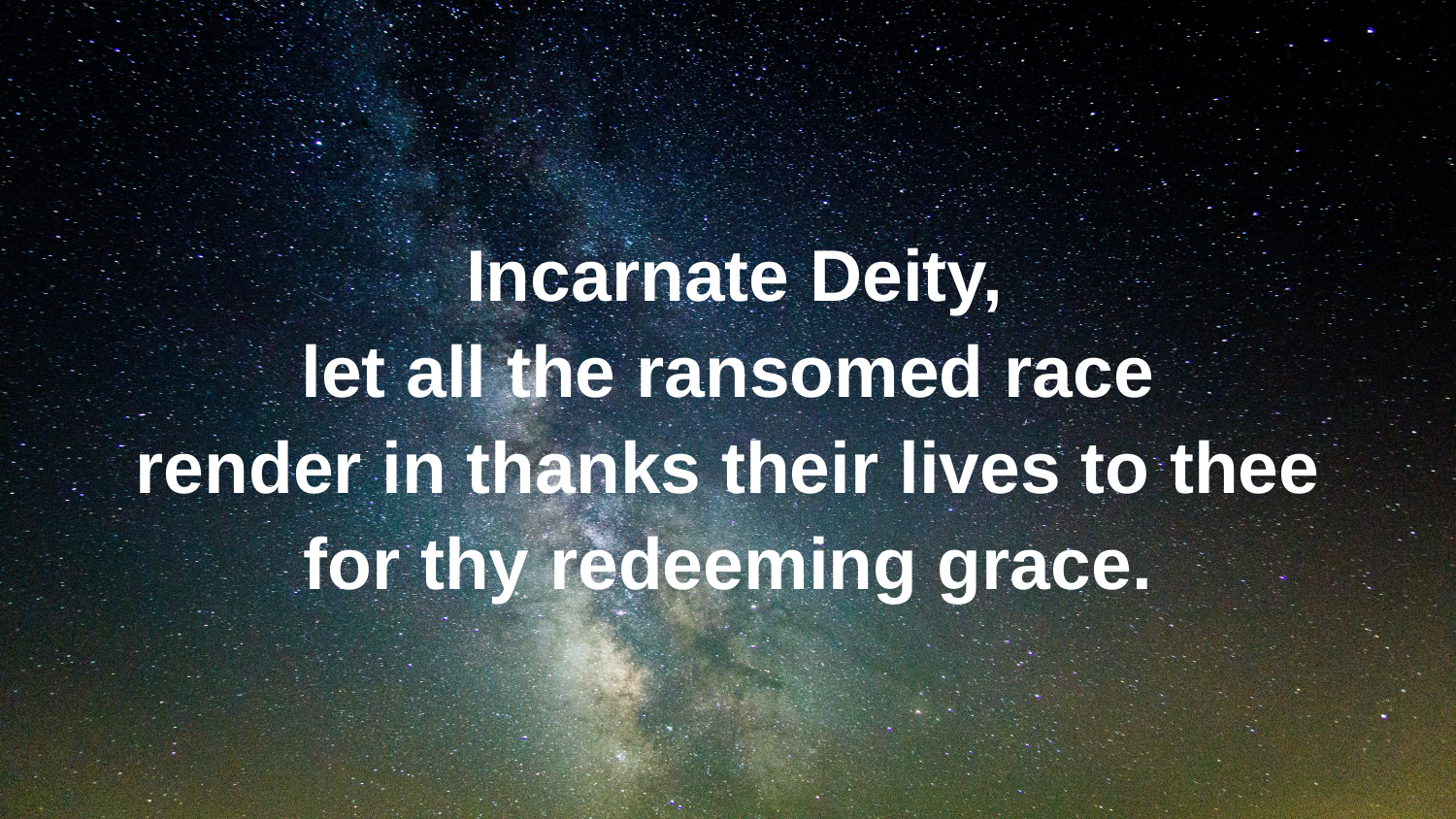

Incarnate Deity,
let all the ransomed race
render in thanks their lives to thee
for thy redeeming grace.